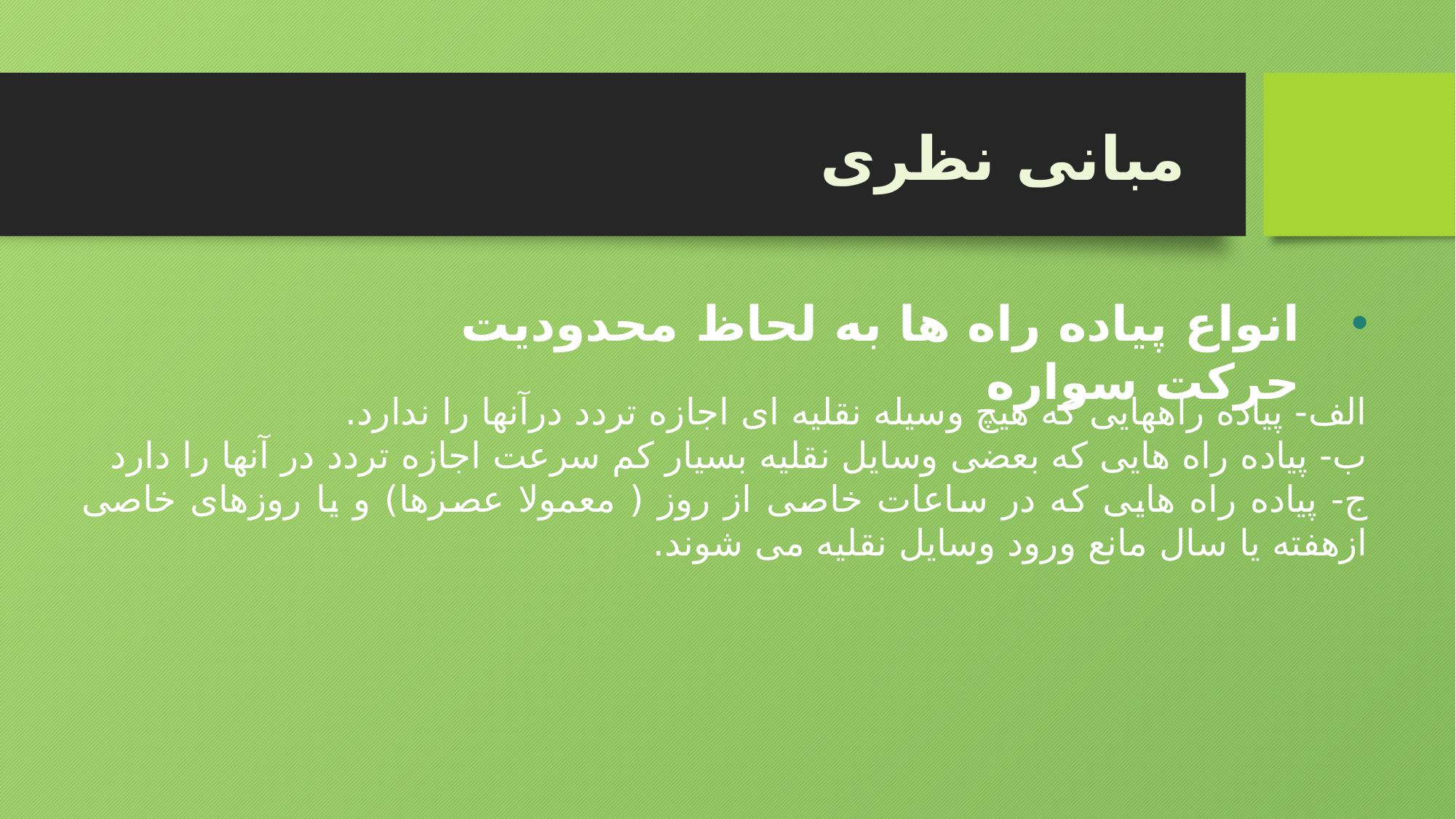

مبانی نظری
انواع پیاده راه ها به لحاظ محدودیت حرکت سواره
الف- پیاده راههایی که هیچ وسیله نقلیه ای اجازه تردد درآنها را ندارد.
ب- پیاده راه هایی که بعضی وسایل نقلیه بسیار کم سرعت اجازه تردد در آنها را دارد
ج- پیاده راه هایی که در ساعات خاصی از روز ( معمولا عصرها) و یا روزهای خاصی ازهفته یا سال مانع ورود وسایل نقلیه می شوند.